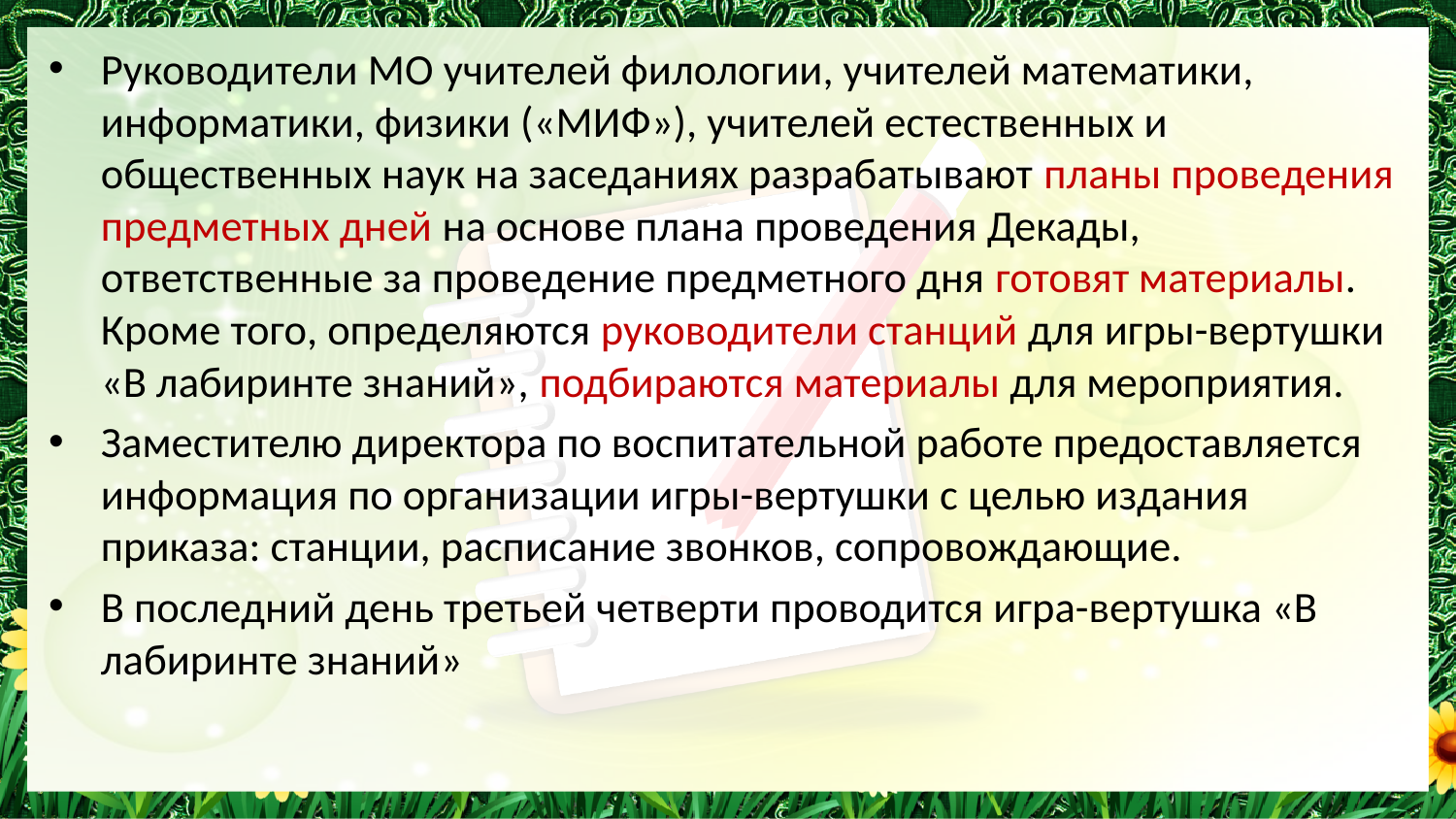

Руководители МО учителей филологии, учителей математики, информатики, физики («МИФ»), учителей естественных и общественных наук на заседаниях разрабатывают планы проведения предметных дней на основе плана проведения Декады, ответственные за проведение предметного дня готовят материалы. Кроме того, определяются руководители станций для игры-вертушки «В лабиринте знаний», подбираются материалы для мероприятия.
Заместителю директора по воспитательной работе предоставляется информация по организации игры-вертушки с целью издания приказа: станции, расписание звонков, сопровождающие.
В последний день третьей четверти проводится игра-вертушка «В лабиринте знаний»